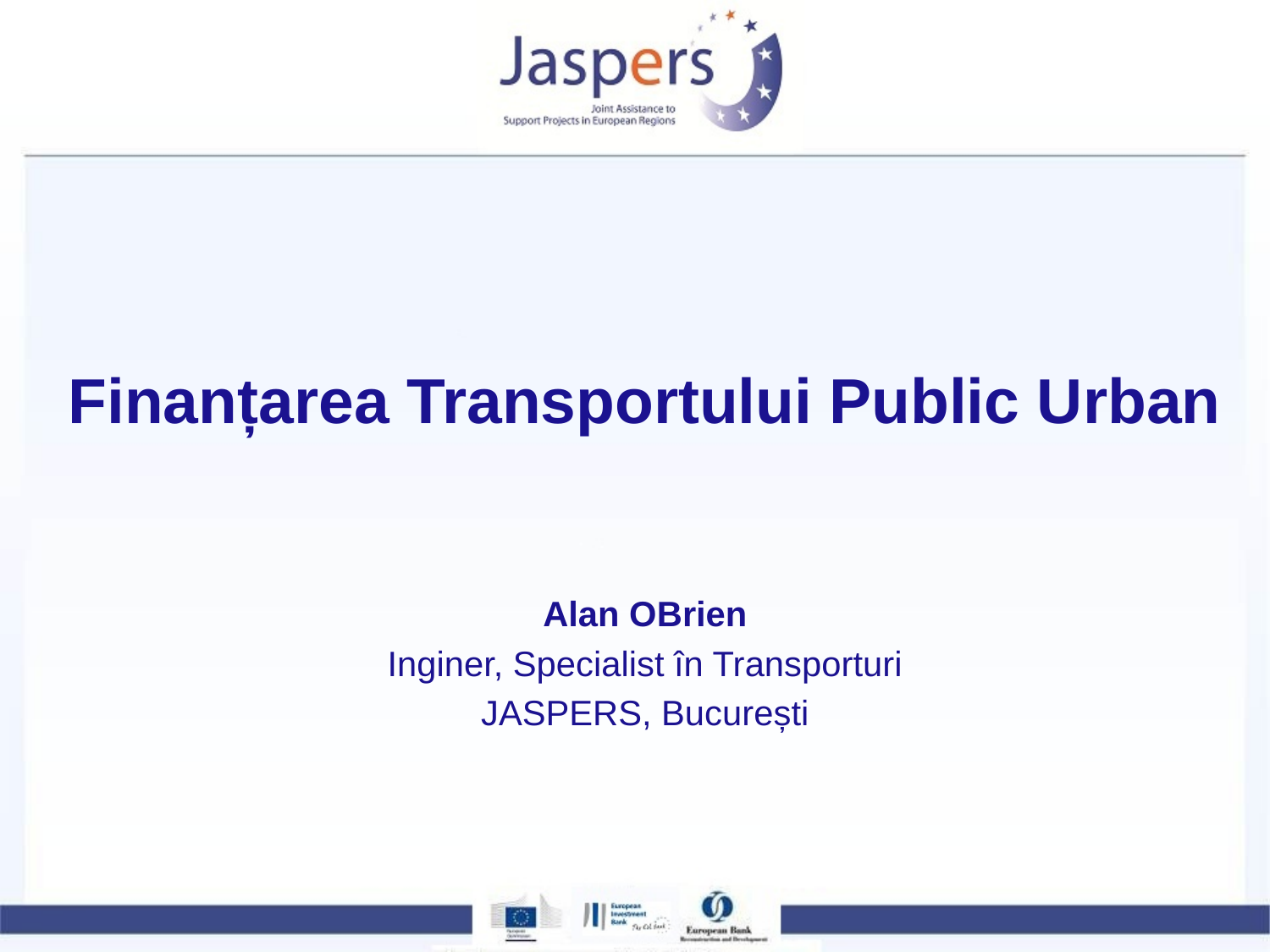

# Finanțarea Transportului Public Urban

Alan OBrien
Inginer, Specialist în Transporturi
JASPERS, București